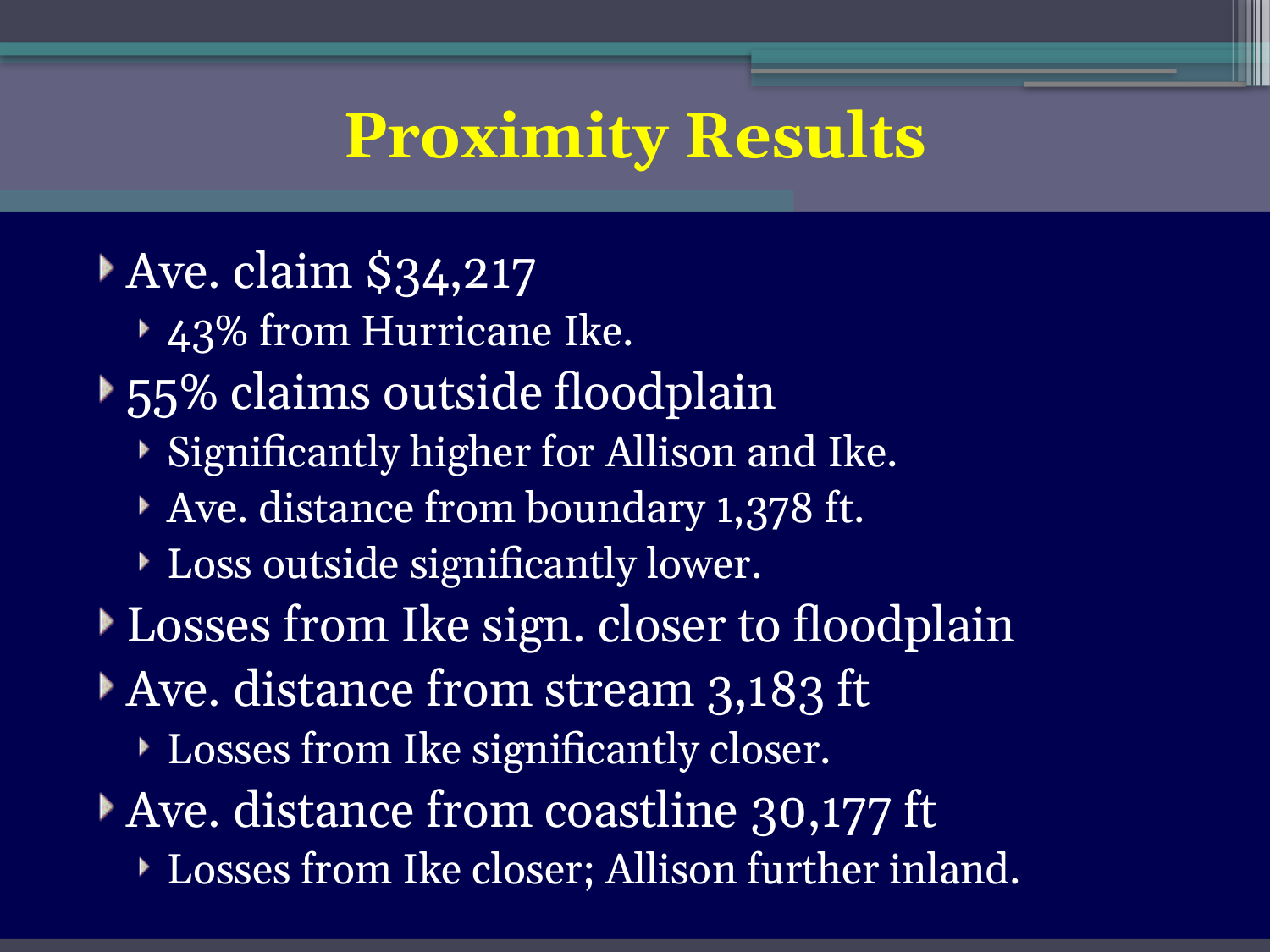

# Proximity Results
Ave. claim $34,217
43% from Hurricane Ike.
55% claims outside floodplain
Significantly higher for Allison and Ike.
Ave. distance from boundary 1,378 ft.
Loss outside significantly lower.
Losses from Ike sign. closer to floodplain
Ave. distance from stream 3,183 ft
Losses from Ike significantly closer.
Ave. distance from coastline 30,177 ft
Losses from Ike closer; Allison further inland.